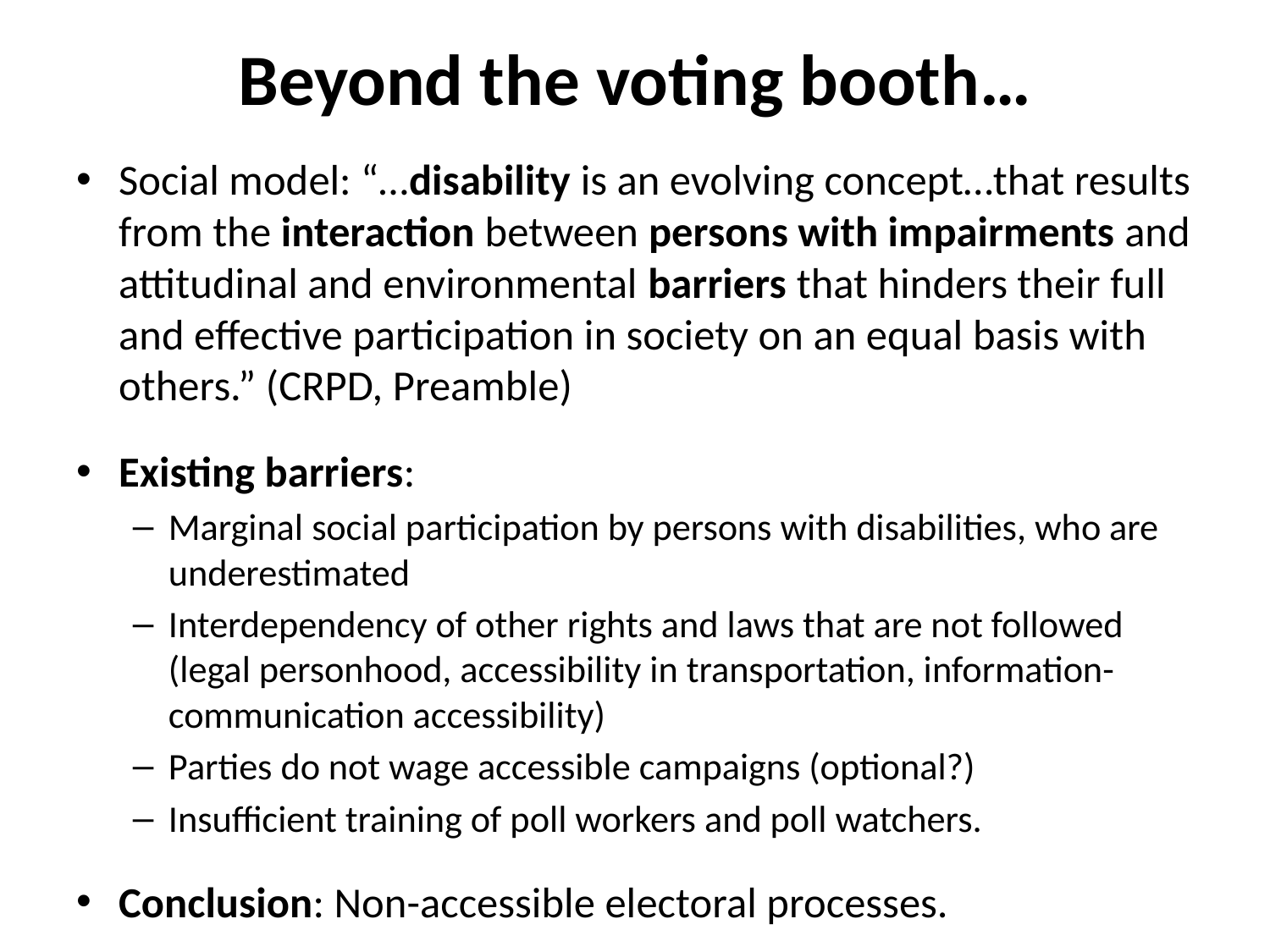

Beyond the voting booth…
Social model: “…disability is an evolving concept…that results from the interaction between persons with impairments and attitudinal and environmental barriers that hinders their full and effective participation in society on an equal basis with others.” (CRPD, Preamble)

Existing barriers:
Marginal social participation by persons with disabilities, who are underestimated
Interdependency of other rights and laws that are not followed  (legal personhood, accessibility in transportation, information-communication accessibility)
Parties do not wage accessible campaigns (optional?)
Insufficient training of poll workers and poll watchers.

Conclusion: Non-accessible electoral processes.